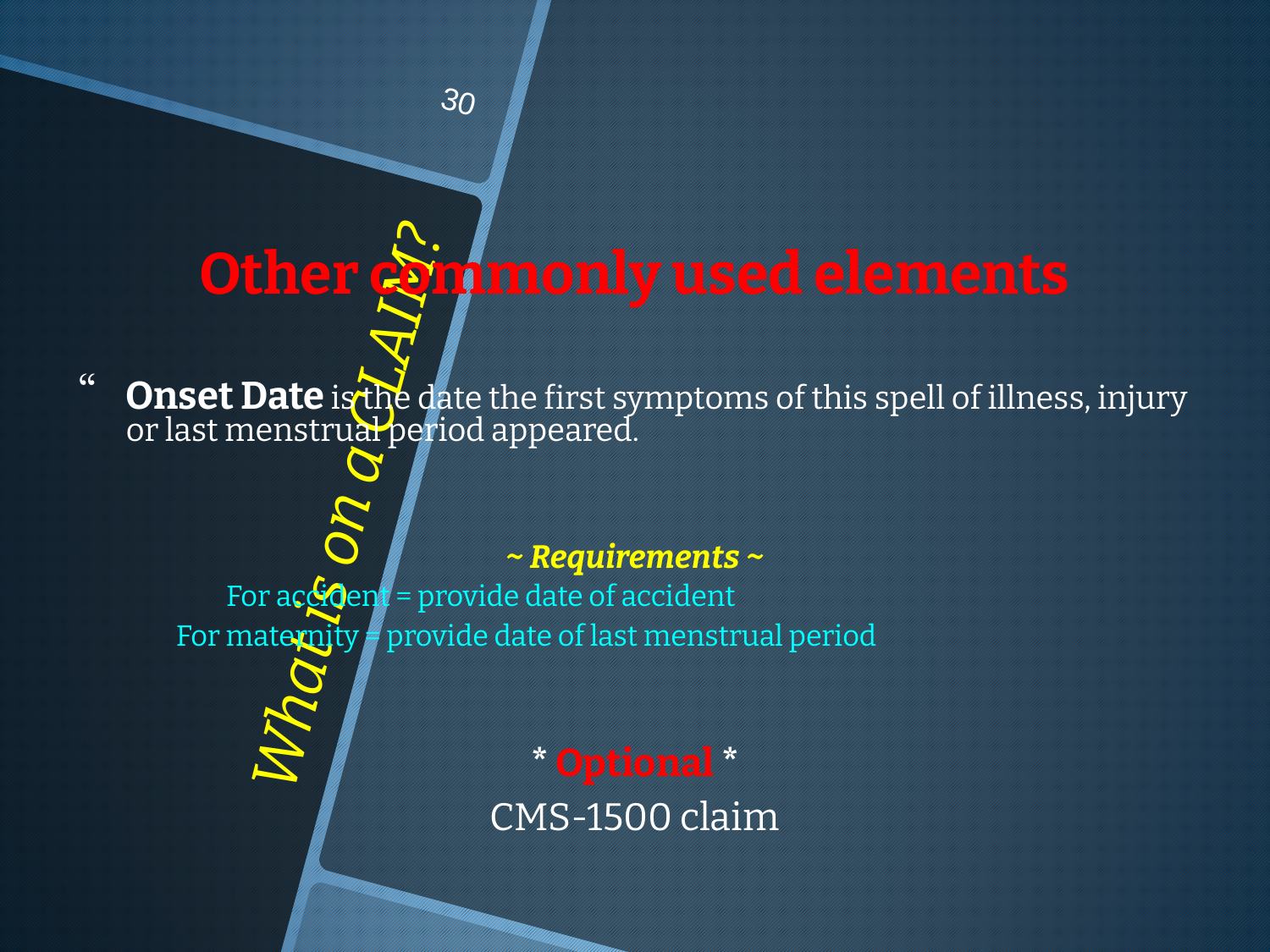

30
Other commonly used elements

Onset Date is the date the first symptoms of this spell of illness, injury or last menstrual period appeared.

~ Requirements ~
			For accident = provide date of accident
			For maternity = provide date of last menstrual period

* Optional *
CMS-1500 claim

# What is on a CLAIM?